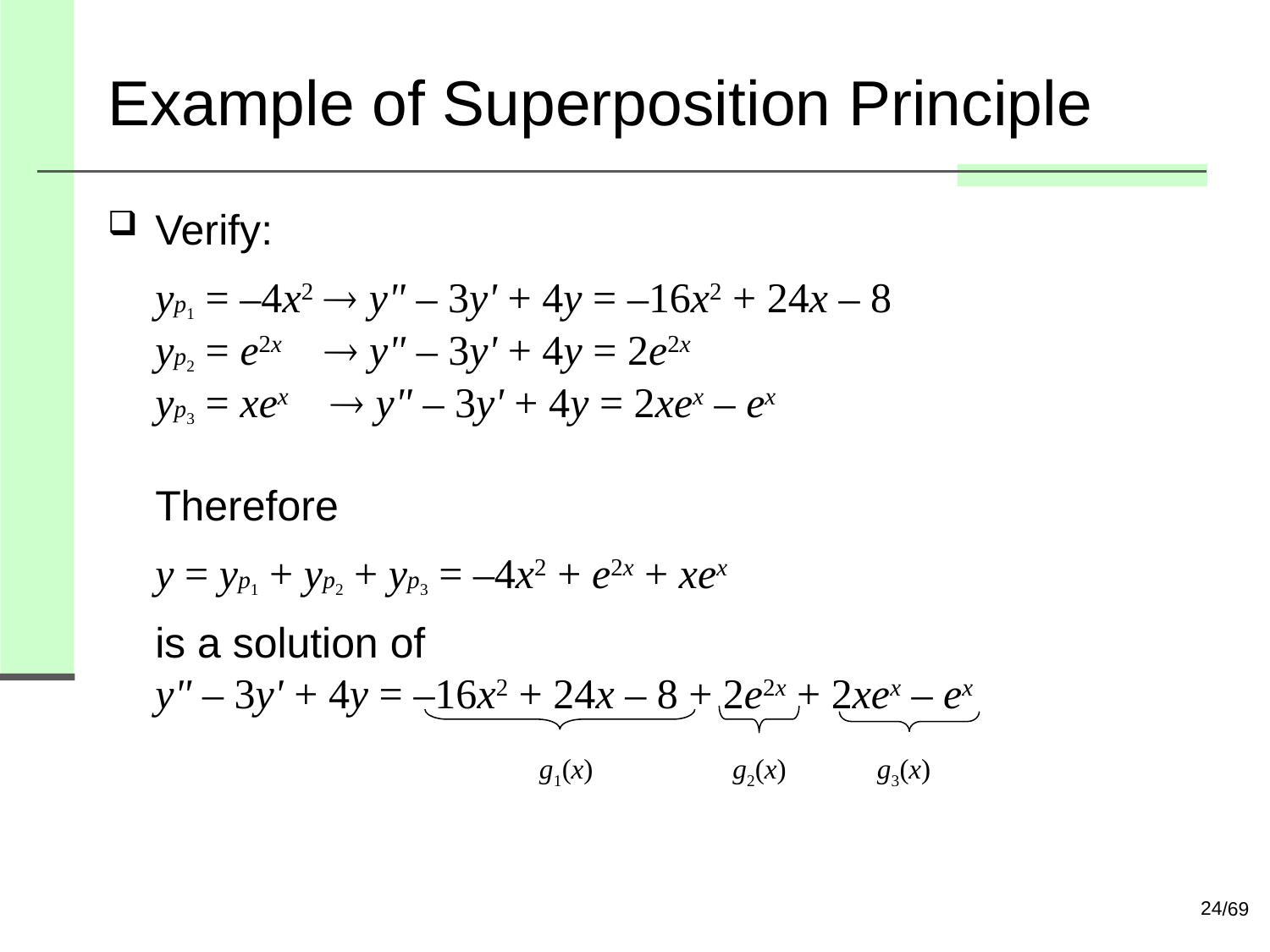

# Example of Superposition Principle
Verify:
yp1 = –4x2 → y" – 3y' + 4y = –16x2 + 24x – 8
yp2 = e2x    → y" – 3y' + 4y = 2e2x
yp3 = xex    → y" – 3y' + 4y = 2xex – ex
Therefore
y = yp1 + yp2 + yp3 = –4x2 + e2x + xex
is a solution of
y" – 3y' + 4y = –16x2 + 24x – 8 + 2e2x + 2xex – ex
                                                       g1(x)                    g2(x)             g3(x)

24